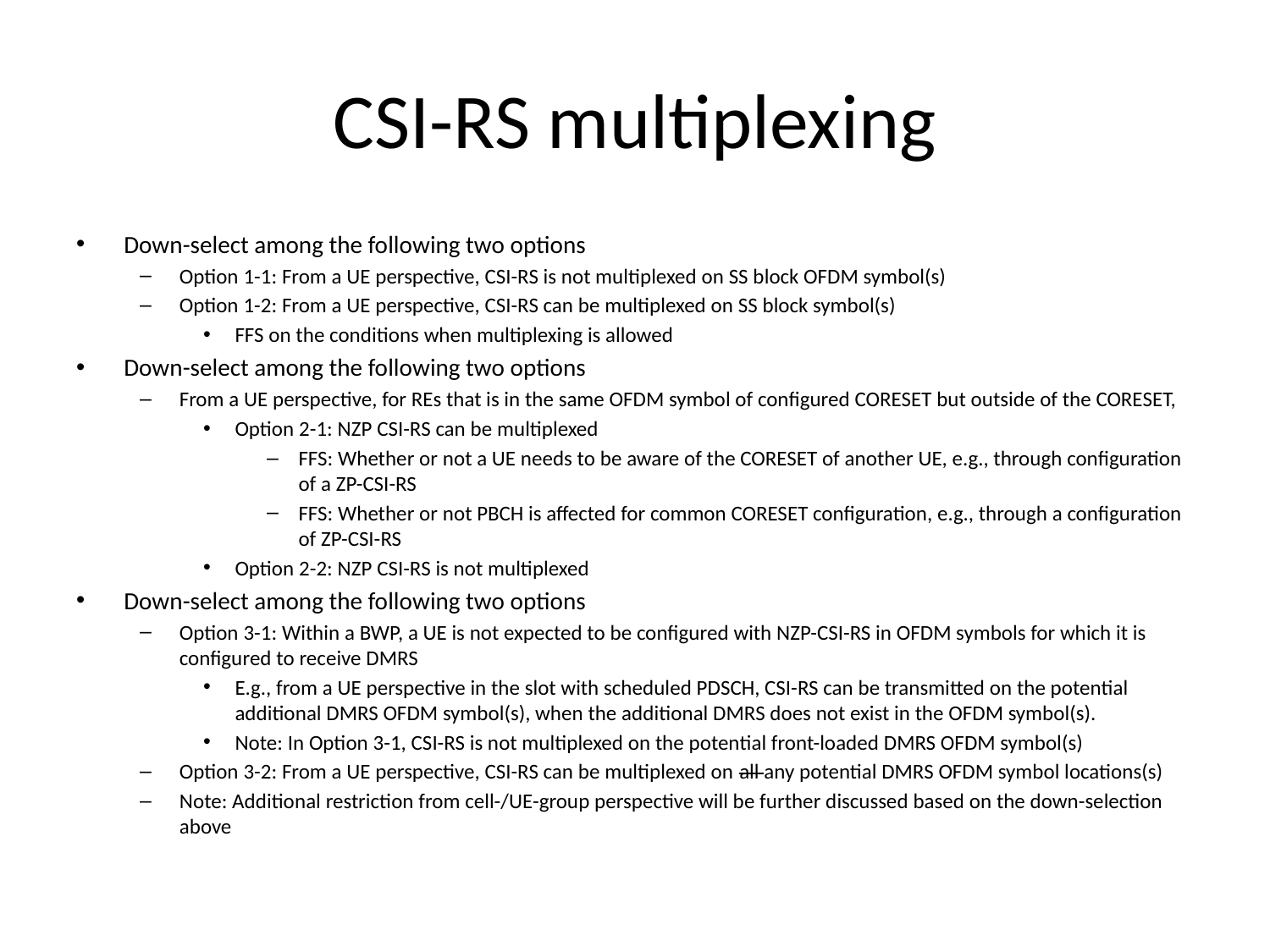

# CSI-RS multiplexing
Down-select among the following two options
Option 1-1: From a UE perspective, CSI-RS is not multiplexed on SS block OFDM symbol(s)
Option 1-2: From a UE perspective, CSI-RS can be multiplexed on SS block symbol(s)
FFS on the conditions when multiplexing is allowed
Down-select among the following two options
From a UE perspective, for REs that is in the same OFDM symbol of configured CORESET but outside of the CORESET,
Option 2-1: NZP CSI-RS can be multiplexed
FFS: Whether or not a UE needs to be aware of the CORESET of another UE, e.g., through configuration of a ZP-CSI-RS
FFS: Whether or not PBCH is affected for common CORESET configuration, e.g., through a configuration of ZP-CSI-RS
Option 2-2: NZP CSI-RS is not multiplexed
Down-select among the following two options
Option 3-1: Within a BWP, a UE is not expected to be configured with NZP-CSI-RS in OFDM symbols for which it is configured to receive DMRS
E.g., from a UE perspective in the slot with scheduled PDSCH, CSI-RS can be transmitted on the potential additional DMRS OFDM symbol(s), when the additional DMRS does not exist in the OFDM symbol(s).
Note: In Option 3-1, CSI-RS is not multiplexed on the potential front-loaded DMRS OFDM symbol(s)
Option 3-2: From a UE perspective, CSI-RS can be multiplexed on all any potential DMRS OFDM symbol locations(s)
Note: Additional restriction from cell-/UE-group perspective will be further discussed based on the down-selection above